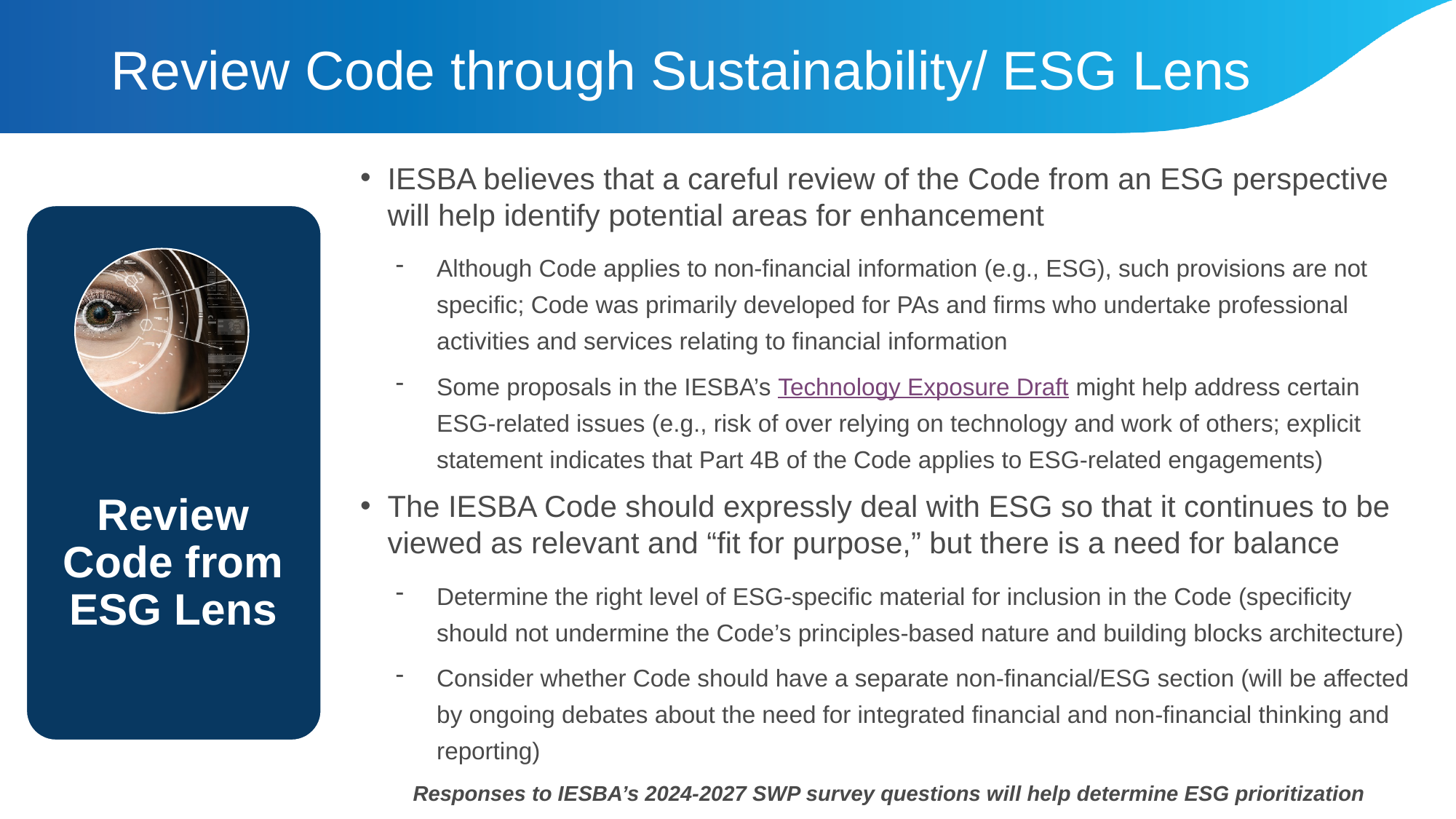

# Review Code through Sustainability/ ESG Lens
IESBA believes that a careful review of the Code from an ESG perspective will help identify potential areas for enhancement
Although Code applies to non-financial information (e.g., ESG), such provisions are not specific; Code was primarily developed for PAs and firms who undertake professional activities and services relating to financial information
Some proposals in the IESBA’s Technology Exposure Draft might help address certain ESG-related issues (e.g., risk of over relying on technology and work of others; explicit statement indicates that Part 4B of the Code applies to ESG-related engagements)
The IESBA Code should expressly deal with ESG so that it continues to be viewed as relevant and “fit for purpose,” but there is a need for balance
Determine the right level of ESG-specific material for inclusion in the Code (specificity should not undermine the Code’s principles-based nature and building blocks architecture)
Consider whether Code should have a separate non-financial/ESG section (will be affected by ongoing debates about the need for integrated financial and non-financial thinking and reporting)
Responses to IESBA’s 2024-2027 SWP survey questions will help determine ESG prioritization

Review Code from ESG Lens